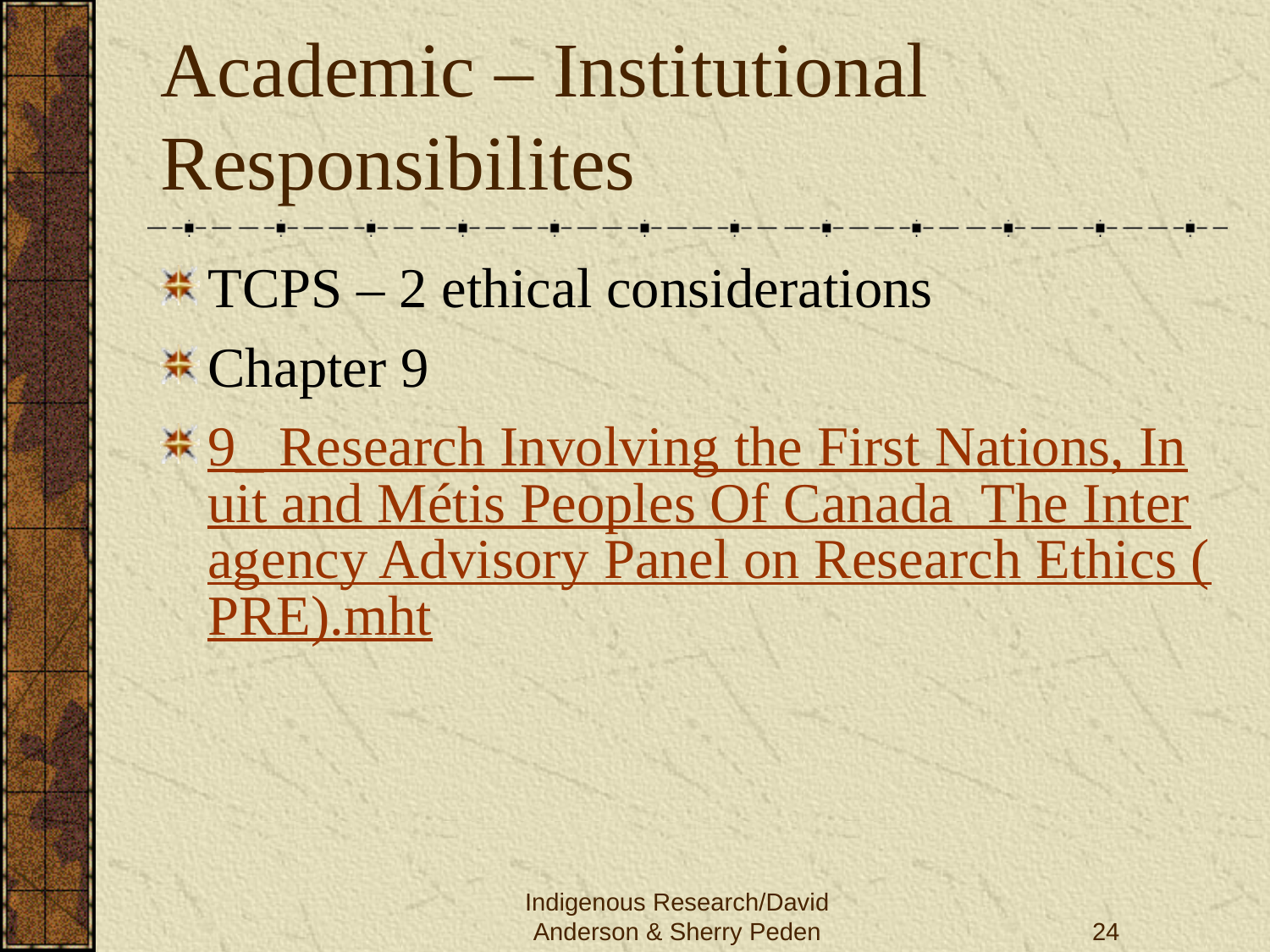

# Academic – Institutional Responsibilites
TCPS – 2 ethical considerations
Chapter 9
9_ Research Involving the First Nations, Inuit and Métis Peoples Of Canada  The Interagency Advisory Panel on Research Ethics (PRE).mht
Indigenous Research/David Anderson & Sherry Peden
24